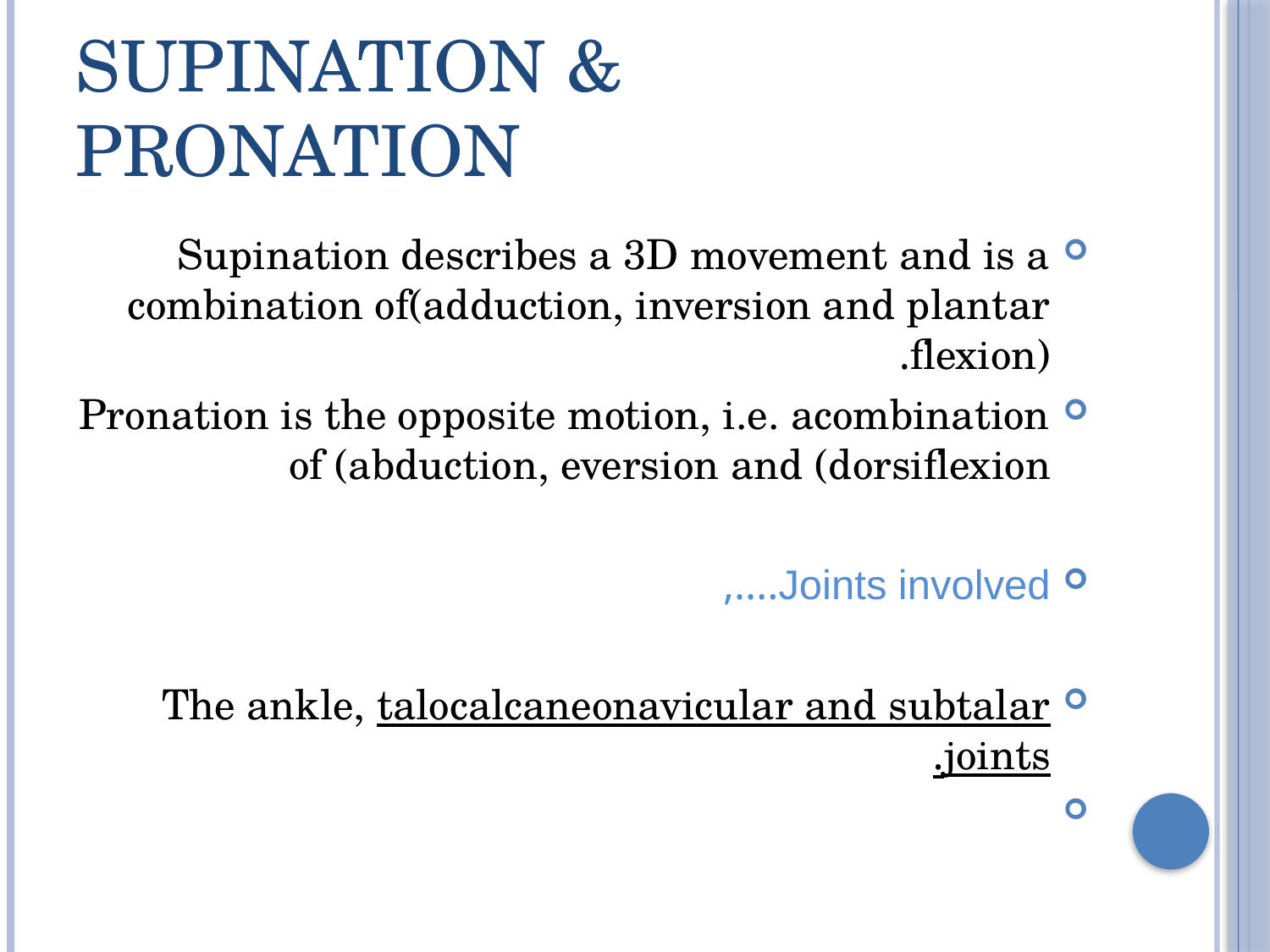

# Supination & Pronation
Supination describes a 3D movement and is a combination of(adduction, inversion and plantar flexion).
Pronation is the opposite motion, i.e. acombination of (abduction, eversion and (dorsiflexion

Joints involved….,

The ankle, talocalcaneonavicular and subtalar joints.